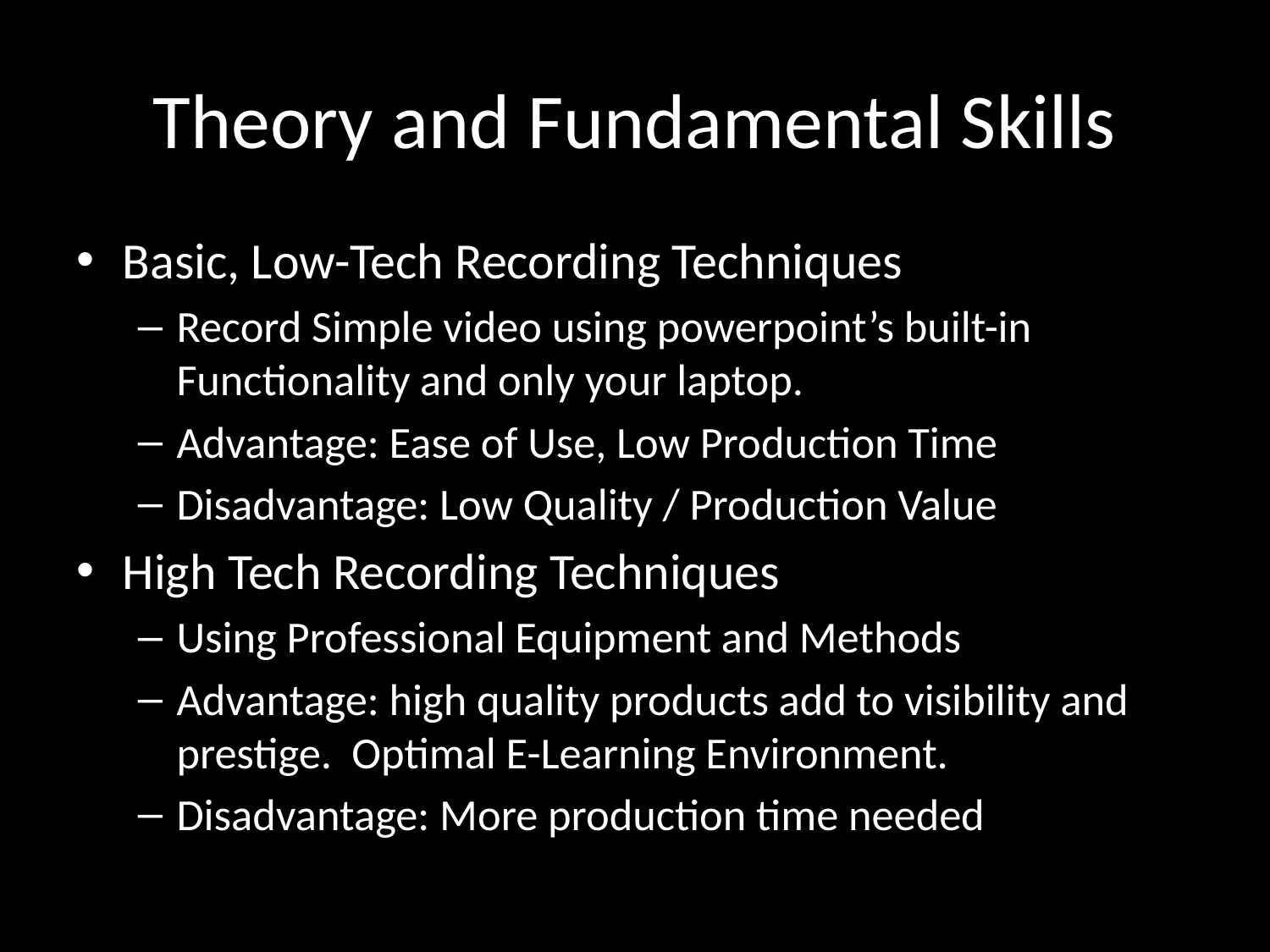

# Theory and Fundamental Skills
Basic, Low-Tech Recording Techniques
Record Simple video using powerpoint’s built-in Functionality and only your laptop.
Advantage: Ease of Use, Low Production Time
Disadvantage: Low Quality / Production Value
High Tech Recording Techniques
Using Professional Equipment and Methods
Advantage: high quality products add to visibility and prestige.  Optimal E-Learning Environment.
Disadvantage: More production time needed